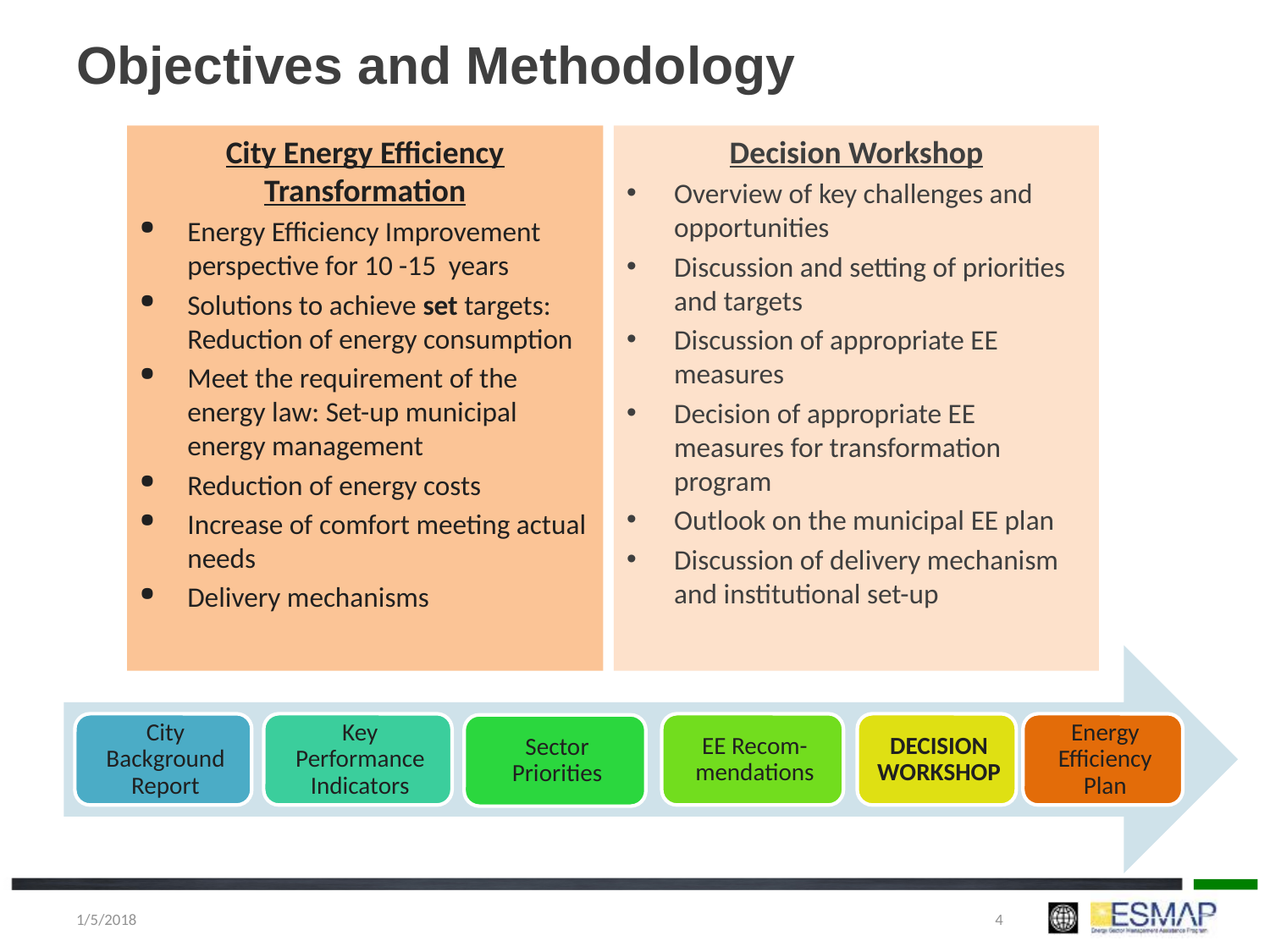

# Objectives and Methodology
Decision Workshop
Overview of key challenges and opportunities
Discussion and setting of priorities and targets
Discussion of appropriate EE measures
Decision of appropriate EE measures for transformation program
Outlook on the municipal EE plan
Discussion of delivery mechanism and institutional set-up
City Energy Efficiency Transformation
Energy Efficiency Improvement perspective for 10 -15  years
Solutions to achieve set targets: Reduction of energy consumption
Meet the requirement of the energy law: Set-up municipal energy management
Reduction of energy costs
Increase of comfort meeting actual needs
Delivery mechanisms
City Background Report
Key Performance Indicators
Sector Priorities
EE Recom-mendations
DECISION WORKSHOP
Energy Efficiency Plan
1/5/2018
4